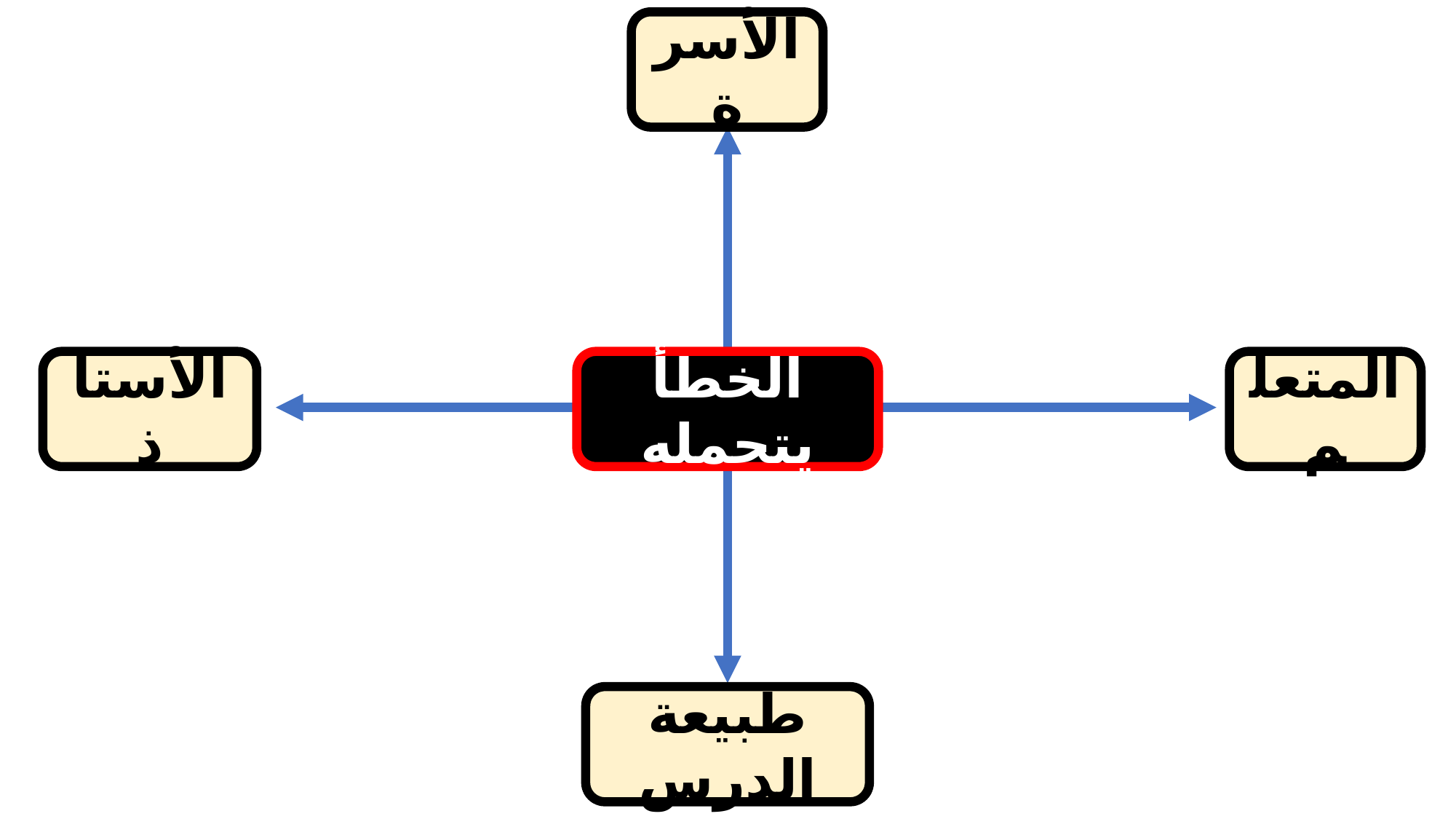

الأسرة
الأستاذ
الخطأ يتحمله
المتعلم
طبيعة الدرس